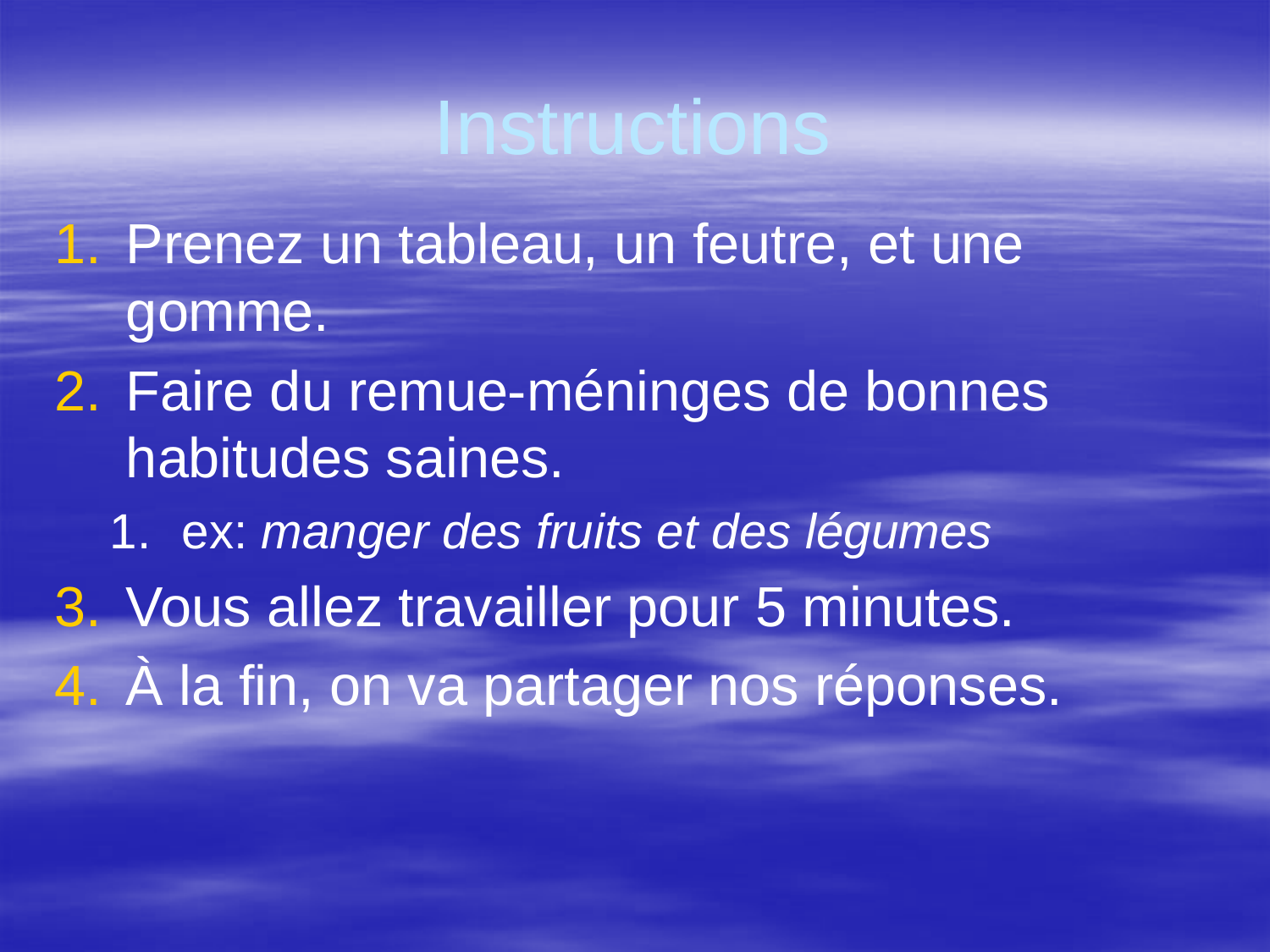

# Instructions
Prenez un tableau, un feutre, et une gomme.
Faire du remue-méninges de bonnes habitudes saines.
ex: manger des fruits et des légumes
Vous allez travailler pour 5 minutes.
À la fin, on va partager nos réponses.